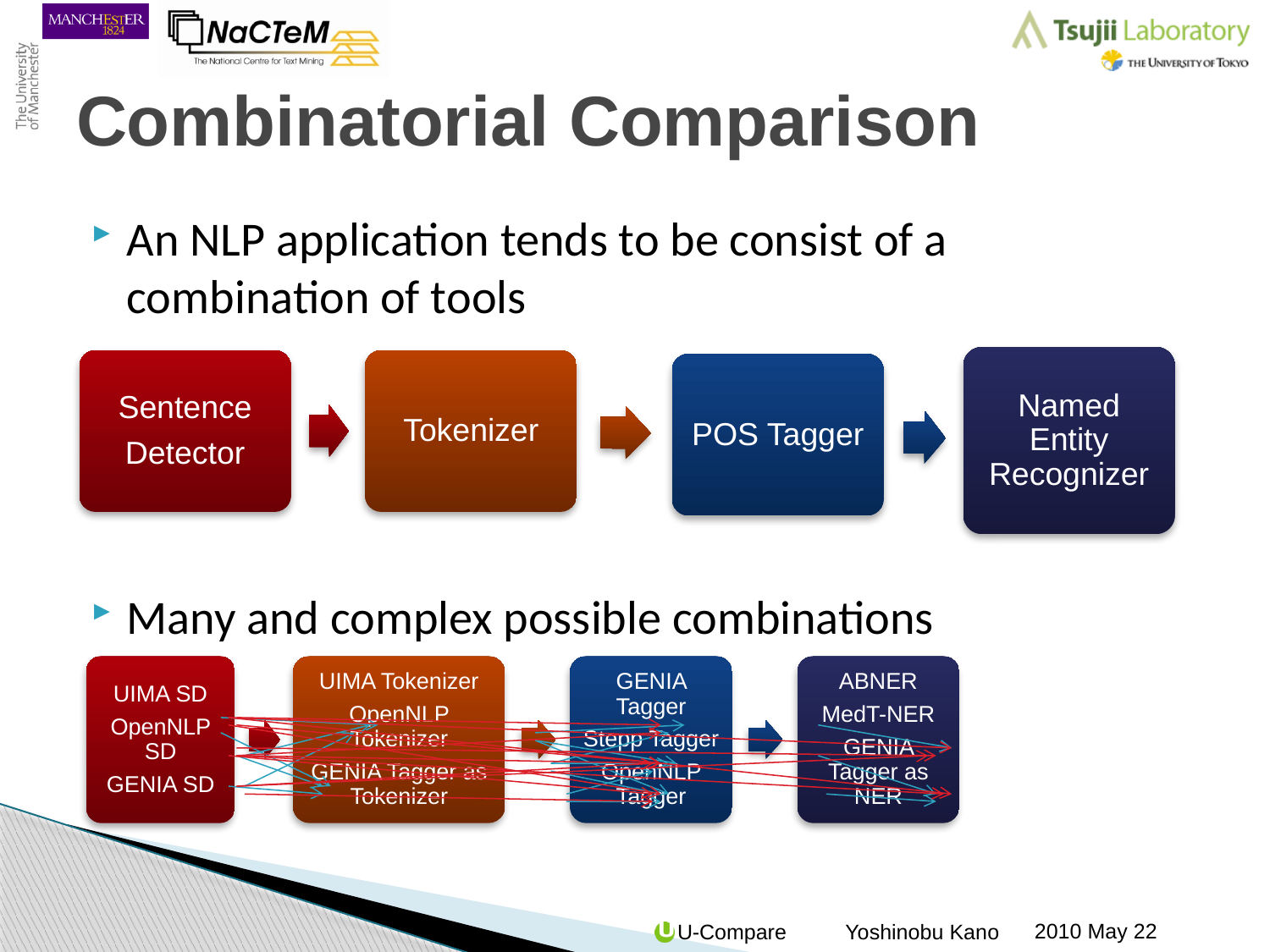

# Combinatorial Comparison
An NLP application tends to be consist of a combination of tools

Many and complex possible combinations

Sentence
Detector

Tokenizer

POS Tagger

Named Entity Recognizer
UIMA SD
OpenNLP SD
GENIA SD

UIMA Tokenizer
OpenNLP Tokenizer
GENIA Tagger as Tokenizer

GENIA Tagger
Stepp Tagger
OpenNLP Tagger

ABNER
MedT-NER
GENIA Tagger as NER
2010 May 22
U-Compare          Yoshinobu Kano